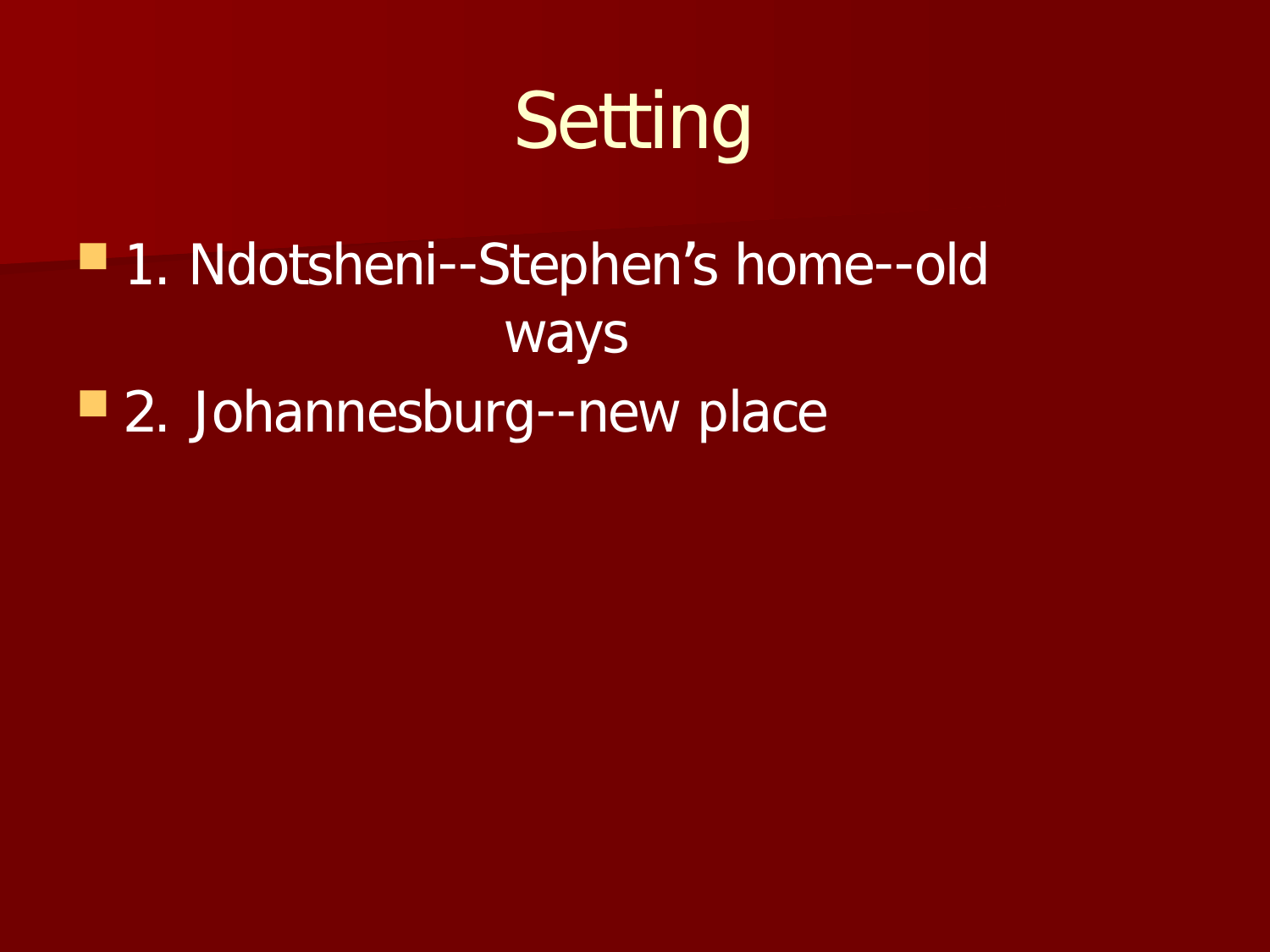

# Setting
1. Ndotsheni--Stephen’s home--old 					ways
2. Johannesburg--new place